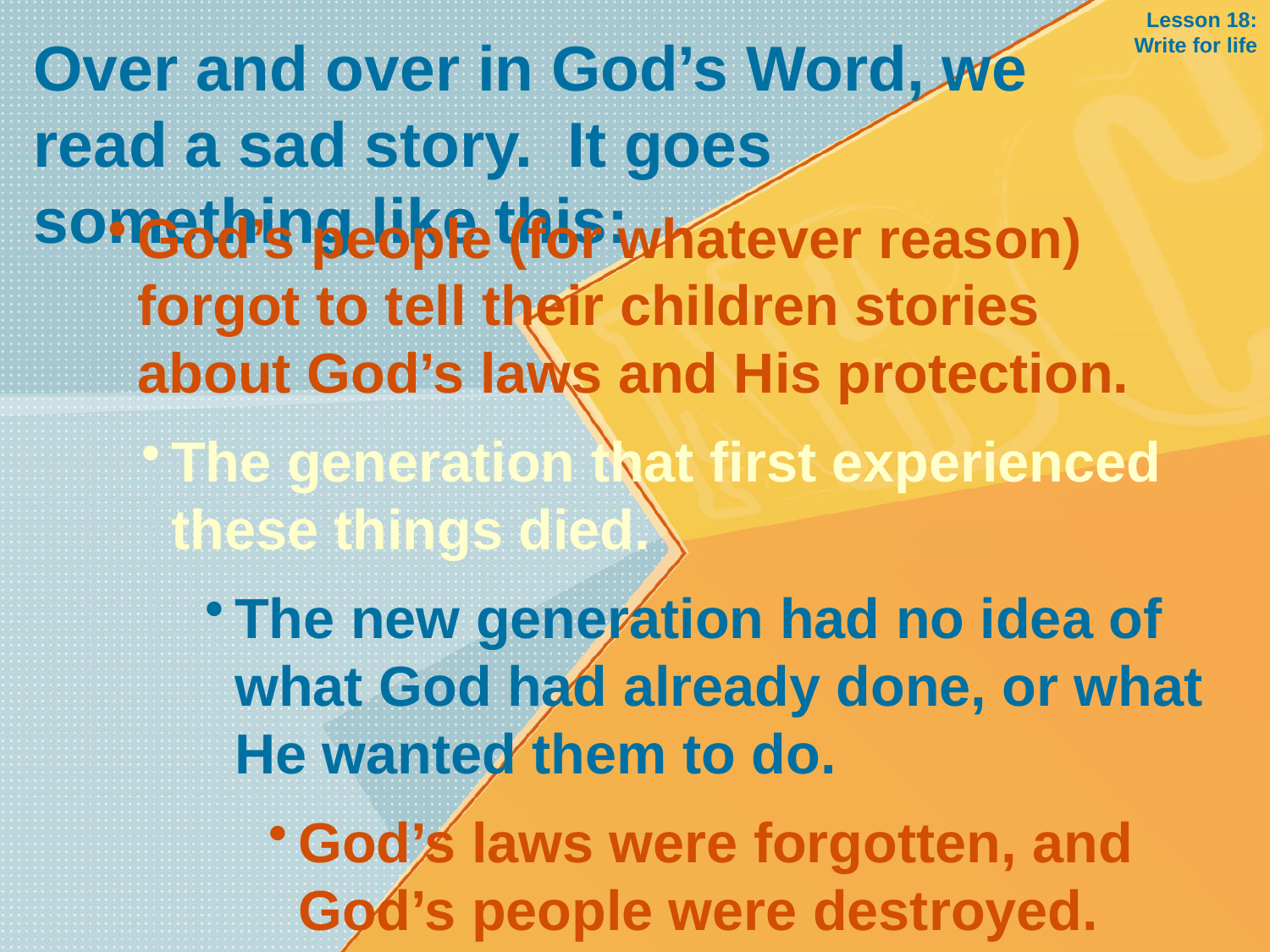

Lesson 18: Write for life
Over and over in God’s Word, we read a sad story.  It goes something like this:
God’s people (for whatever reason) forgot to tell their children stories about God’s laws and His protection.

The generation that first experienced these things died.

The new generation had no idea of what God had already done, or what He wanted them to do.

God’s laws were forgotten, and God’s people were destroyed.